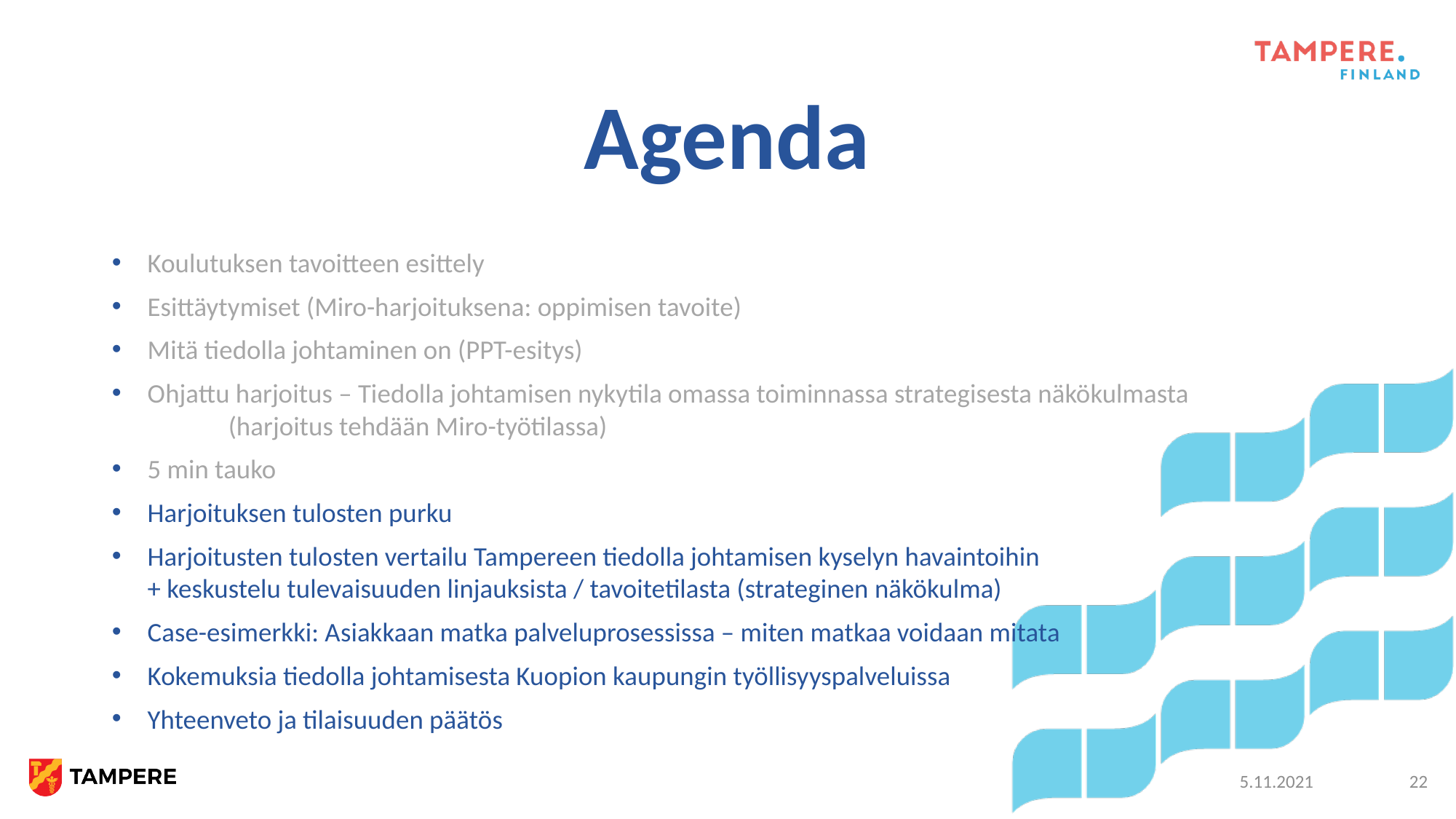

# Agenda
Koulutuksen tavoitteen esittely
Esittäytymiset (Miro-harjoituksena: oppimisen tavoite)
Mitä tiedolla johtaminen on (PPT-esitys)
Ohjattu harjoitus – Tiedolla johtamisen nykytila omassa toiminnassa strategisesta näkökulmasta
	(harjoitus tehdään Miro-työtilassa)
5 min tauko
Harjoituksen tulosten purku
Harjoitusten tulosten vertailu Tampereen tiedolla johtamisen kyselyn havaintoihin
+ keskustelu tulevaisuuden linjauksista / tavoitetilasta (strateginen näkökulma)
Case-esimerkki: Asiakkaan matka palveluprosessissa – miten matkaa voidaan mitata
Kokemuksia tiedolla johtamisesta Kuopion kaupungin työllisyyspalveluissa
Yhteenveto ja tilaisuuden päätös

5.11.2021
22